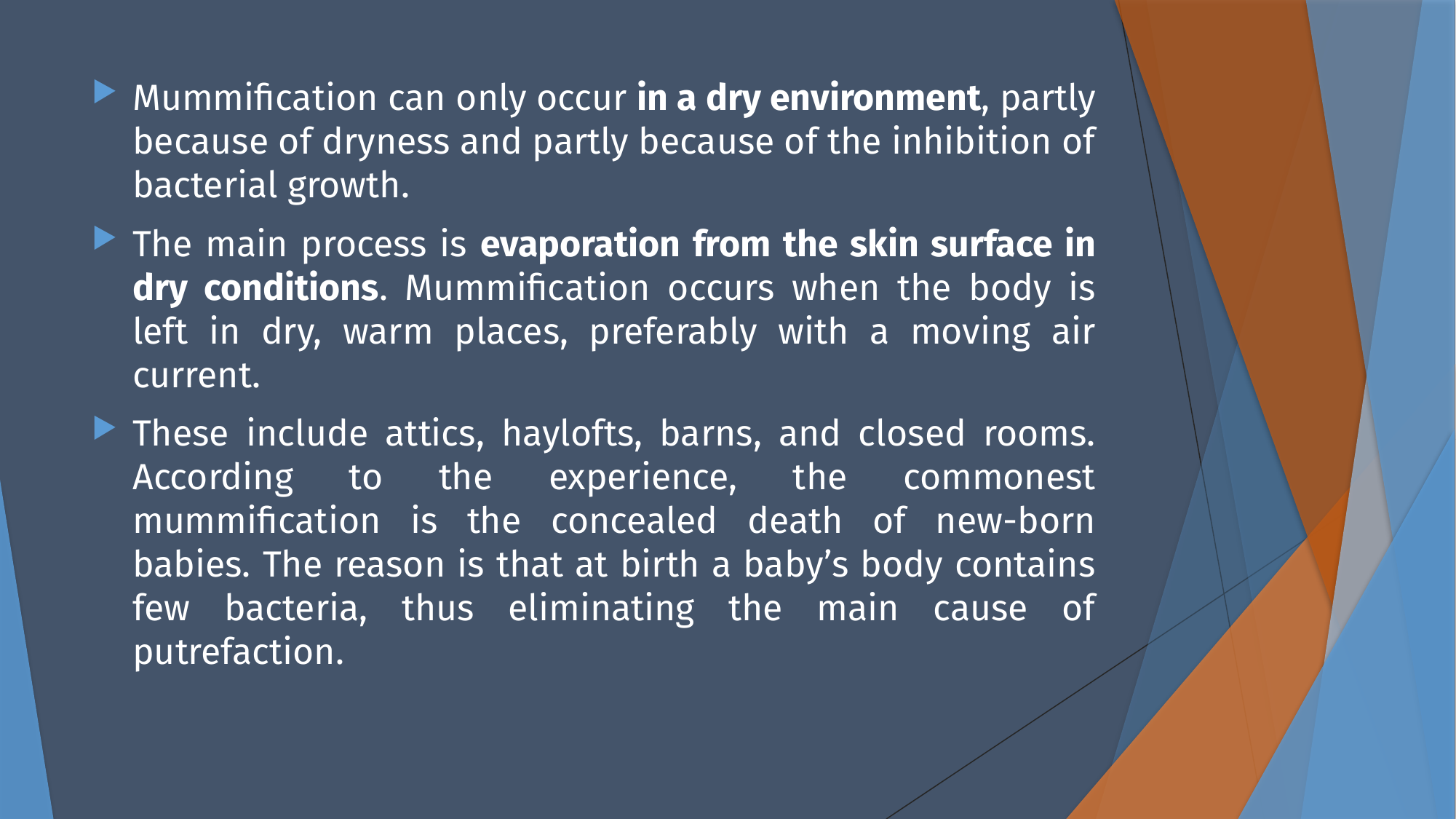

Mummification can only occur in a dry environment, partly because of dryness and partly because of the inhibition of bacterial growth.
The main process is evaporation from the skin surface in dry conditions. Mummification occurs when the body is left in dry, warm places, preferably with a moving air current.
These include attics, haylofts, barns, and closed rooms. According to the experience, the commonest mummification is the concealed death of new-born babies. The reason is that at birth a baby’s body contains few bacteria, thus eliminating the main cause of putrefaction.